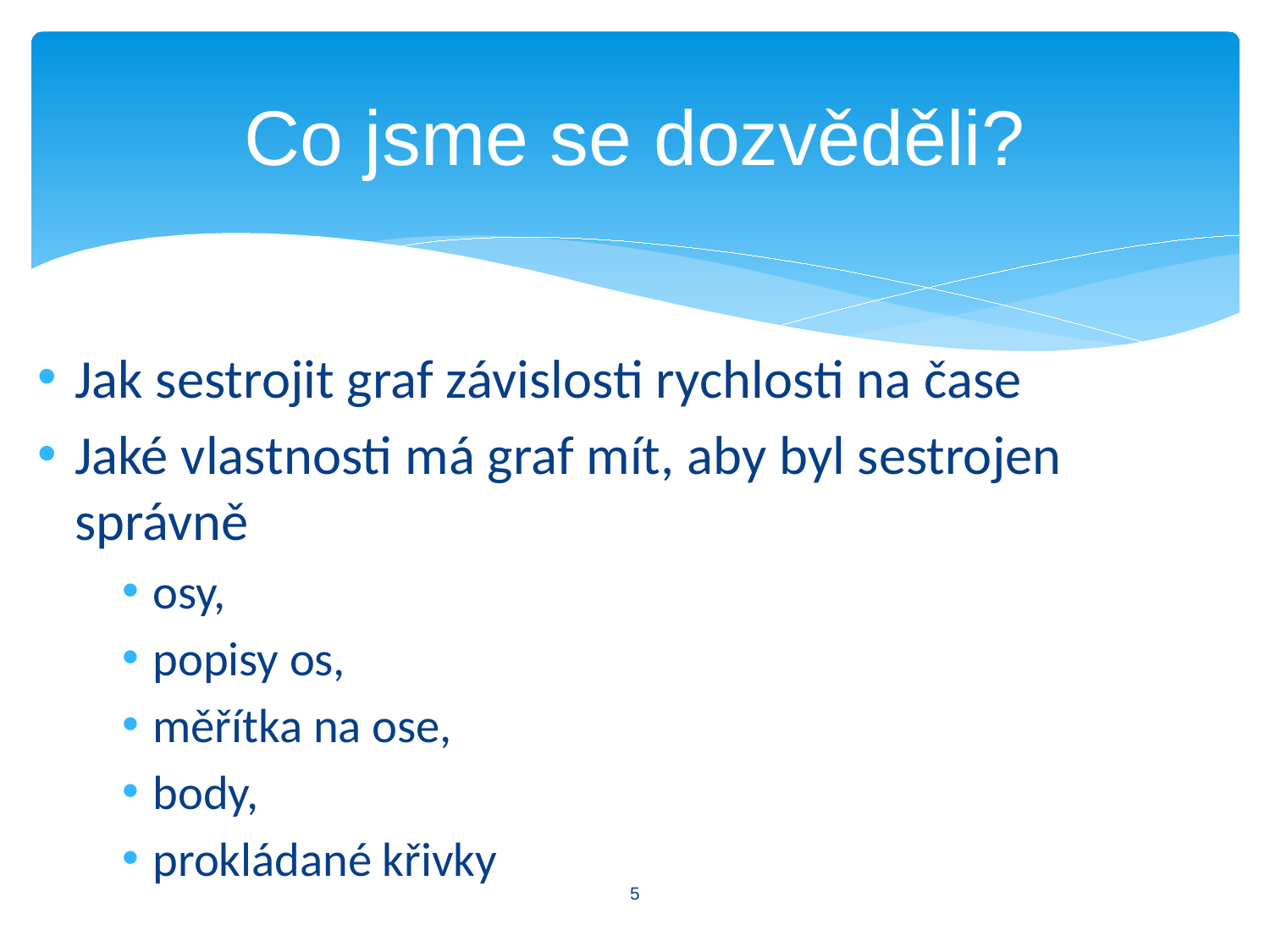

# Co jsme se dozvěděli?
Jak sestrojit graf závislosti rychlosti na čase
Jaké vlastnosti má graf mít, aby byl sestrojen správně
osy,
popisy os,
měřítka na ose,
body,
prokládané křivky

5